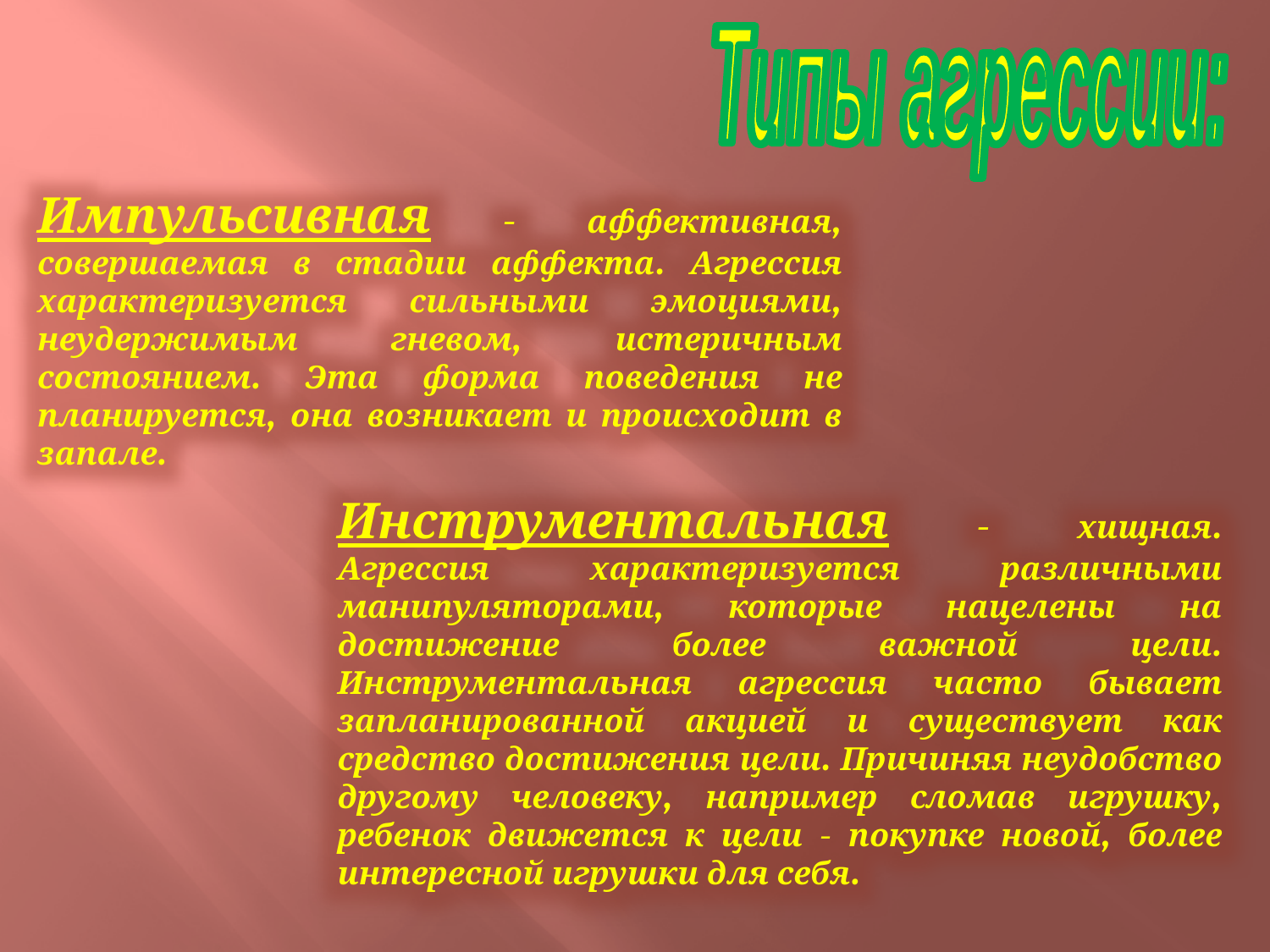

Типы агрессии:
Импульсивная - аффективная, совершаемая в стадии аффекта. Агрессия характеризуется сильными эмоциями, неудержимым гневом, истеричным состоянием. Эта форма поведения не планируется, она возникает и происходит в запале.
Инструментальная - хищная. Агрессия характеризуется различными манипуляторами, которые нацелены на достижение более важной цели. Инструментальная агрессия часто бывает запланированной акцией и существует как средство достижения цели. Причиняя неудобство другому человеку, например сломав игрушку, ребенок движется к цели - покупке новой, более интересной игрушки для себя.